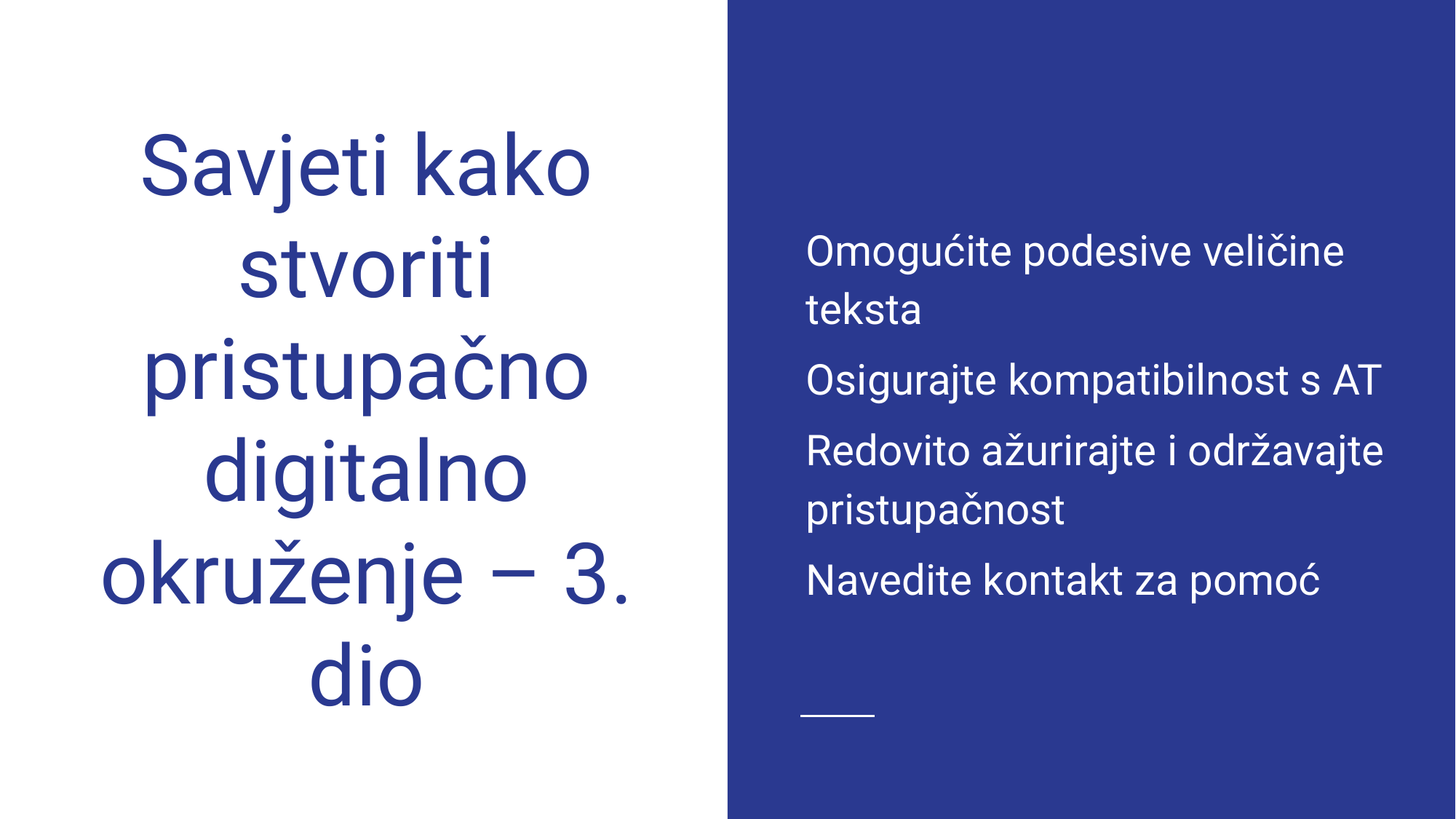

Omogućite podesive veličine teksta
Osigurajte kompatibilnost s AT
Redovito ažurirajte i održavajte pristupačnost
Navedite kontakt za pomoć
# Savjeti kako stvoriti pristupačno digitalno okruženje – 3. dio